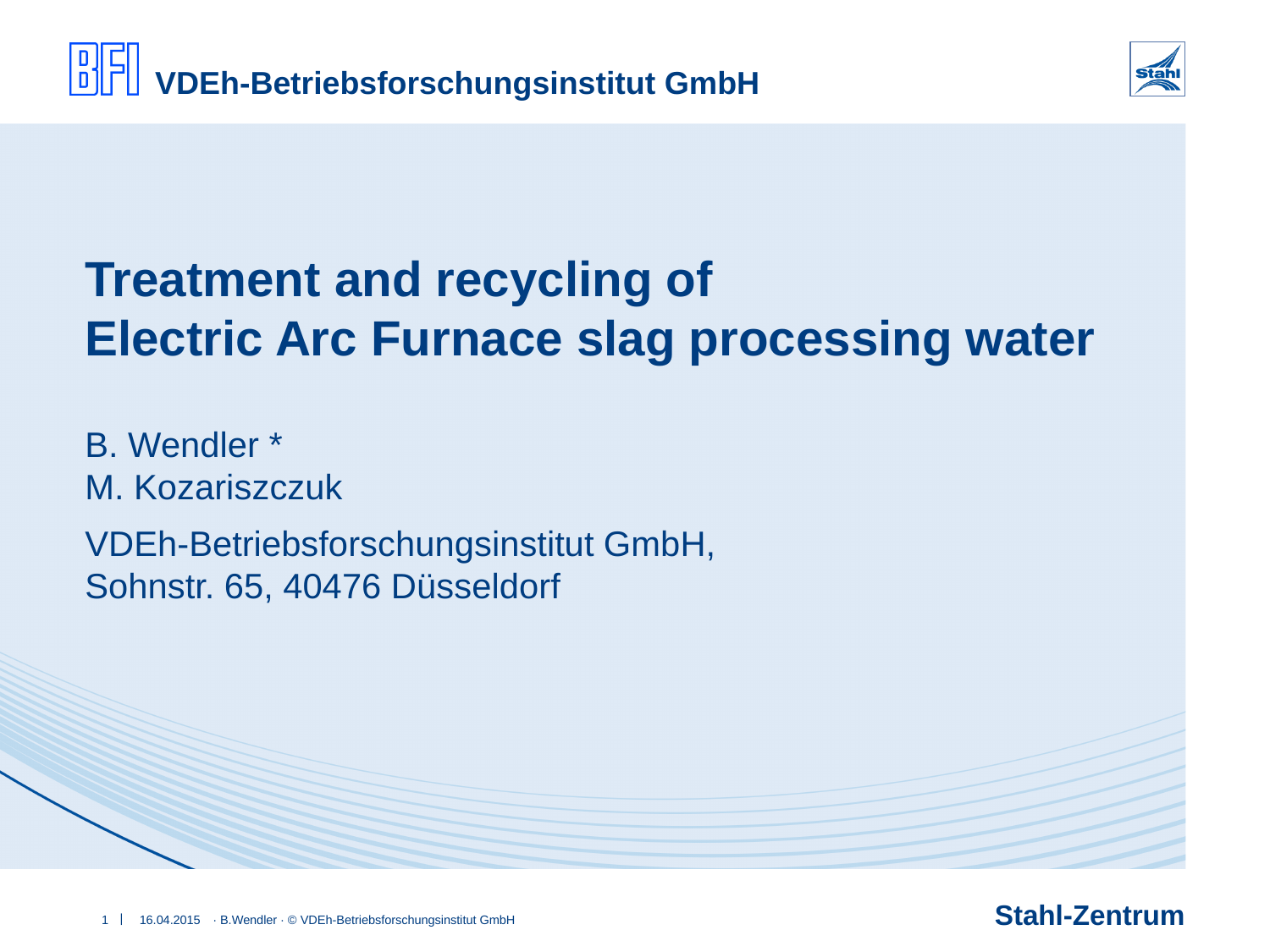

# Treatment and recycling of Electric Arc Furnace slag processing water
B. Wendler *
M. Kozariszczuk
VDEh-Betriebsforschungsinstitut GmbH,
Sohnstr. 65, 40476 Düsseldorf
1
16.04.2015
· B.Wendler · © VDEh-Betriebsforschungsinstitut GmbH